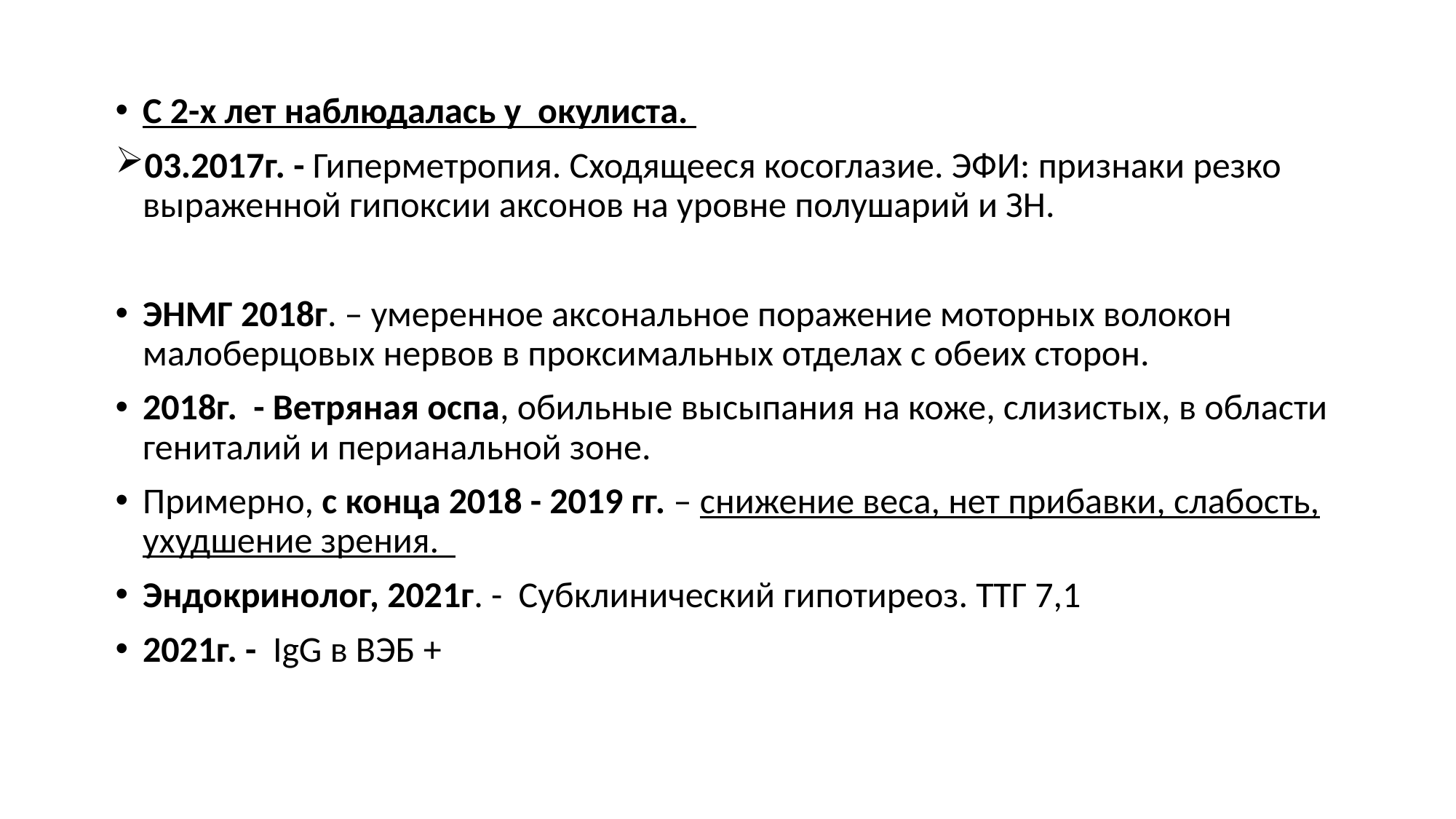

С 2-х лет наблюдалась у  окулиста.
03.2017г. - Гиперметропия. Сходящееся косоглазие. ЭФИ: признаки резко выраженной гипоксии аксонов на уровне полушарий и ЗН.

ЭНМГ 2018г. – умеренное аксональное поражение моторных волокон малоберцовых нервов в проксимальных отделах с обеих сторон.
2018г.  - Ветряная оспа, обильные высыпания на коже, слизистых, в области гениталий и перианальной зоне.
Примерно, с конца 2018 - 2019 гг. – снижение веса, нет прибавки, слабость, ухудшение зрения.
Эндокринолог, 2021г. -  Субклинический гипотиреоз. ТТГ 7,1
2021г. -  IgG в ВЭБ +